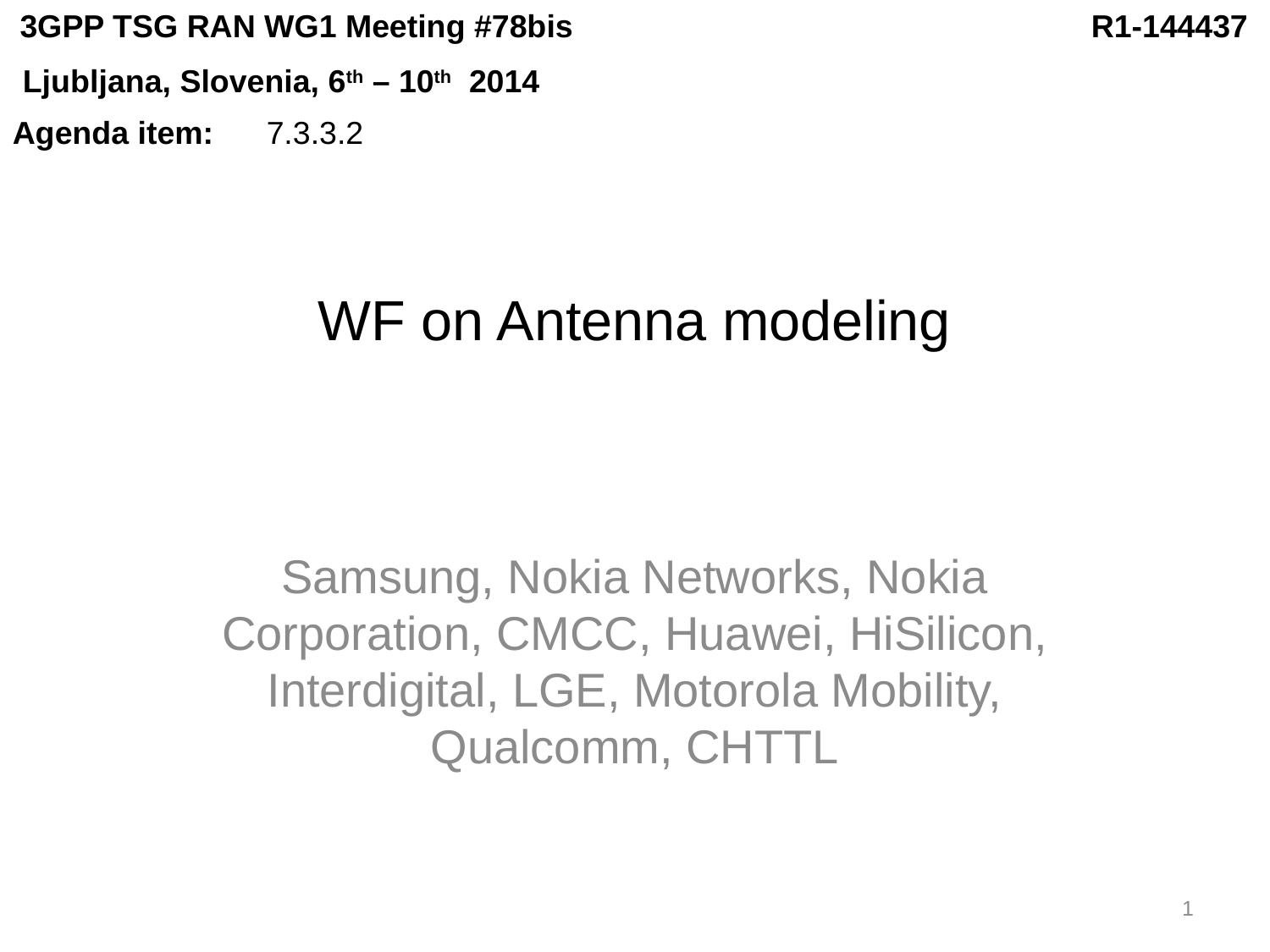

3GPP TSG RAN WG1 Meeting #78bis
R1-144437
Ljubljana, Slovenia, 6th – 10th  2014
Agenda item:	7.3.3.2
# WF on Antenna modeling
Samsung, Nokia Networks, Nokia Corporation, CMCC, Huawei, HiSilicon, Interdigital, LGE, Motorola Mobility, Qualcomm, CHTTL
1